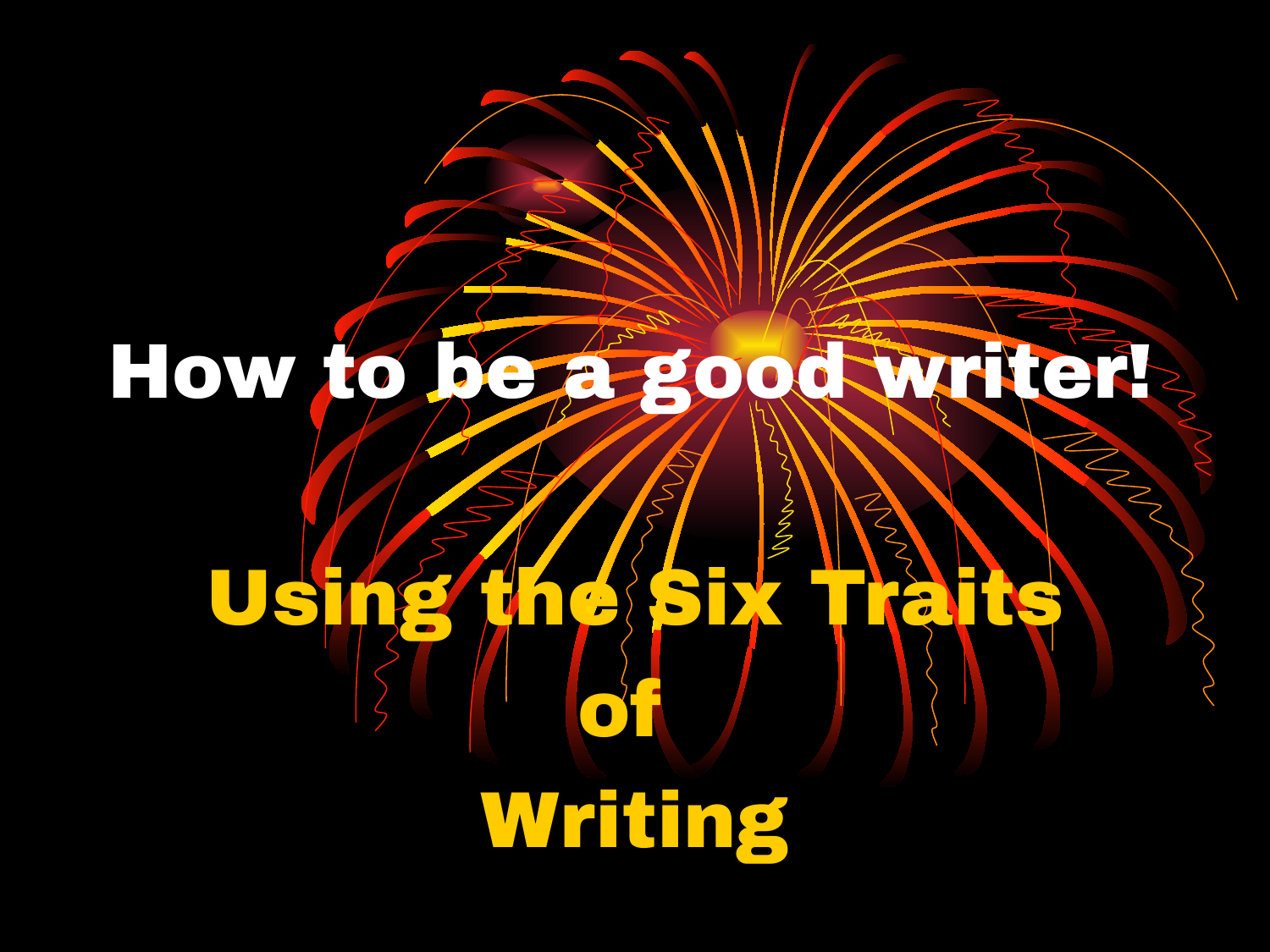

# How to be a good writer!
Using the Six Traits
of
Writing